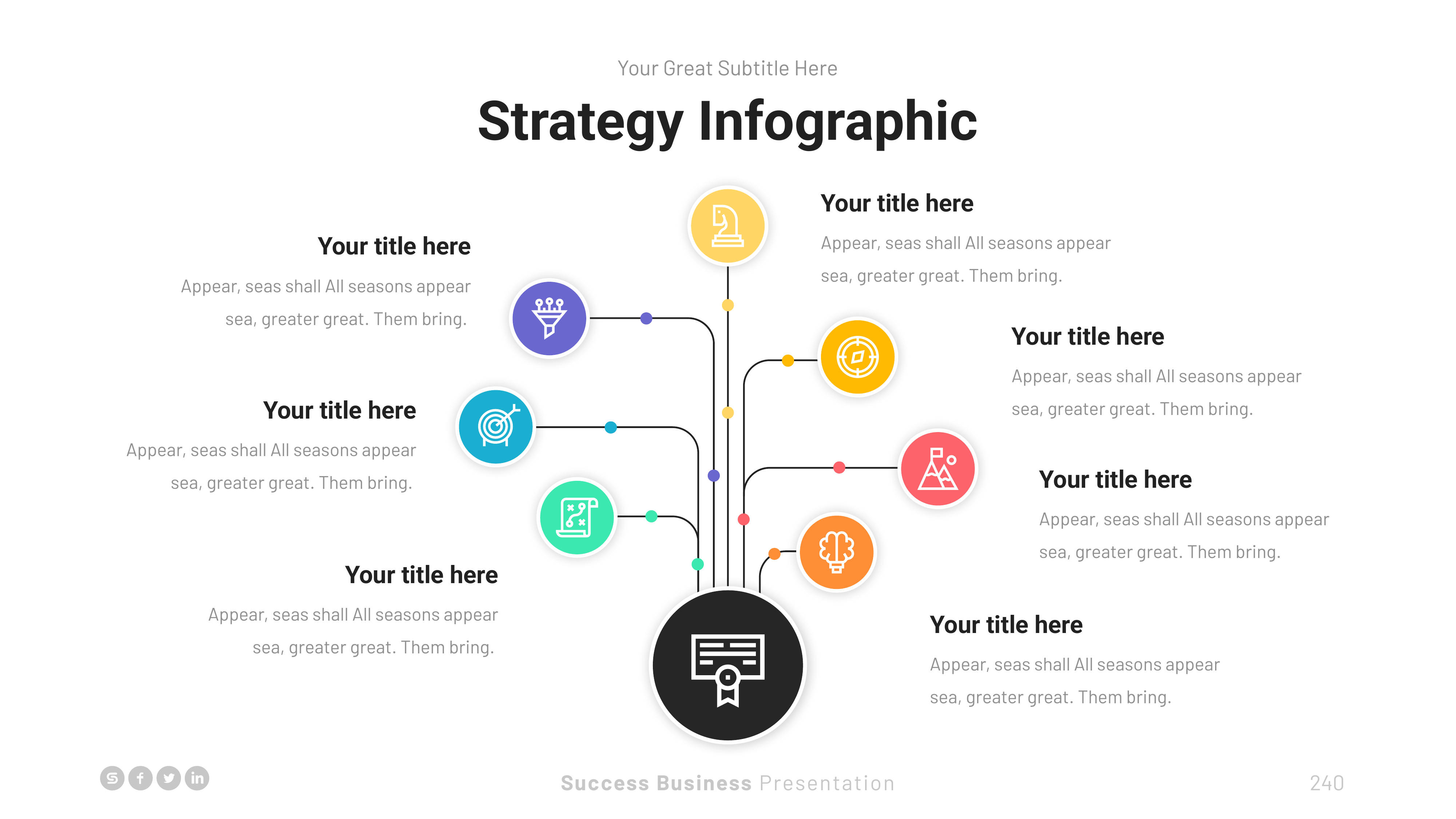

Your Great Subtitle Here
Strategy Infographic
Your title here
Appear, seas shall All seasons appear sea, greater great. Them bring.

Your title here
Appear, seas shall All seasons appear sea, greater great. Them bring.

Your title here
Appear, seas shall All seasons appear sea, greater great. Them bring.

Your title here
Appear, seas shall All seasons appear sea, greater great. Them bring.

Your title here
Appear, seas shall All seasons appear sea, greater great. Them bring.

Your title here
Appear, seas shall All seasons appear sea, greater great. Them bring.

Your title here
Appear, seas shall All seasons appear sea, greater great. Them bring.